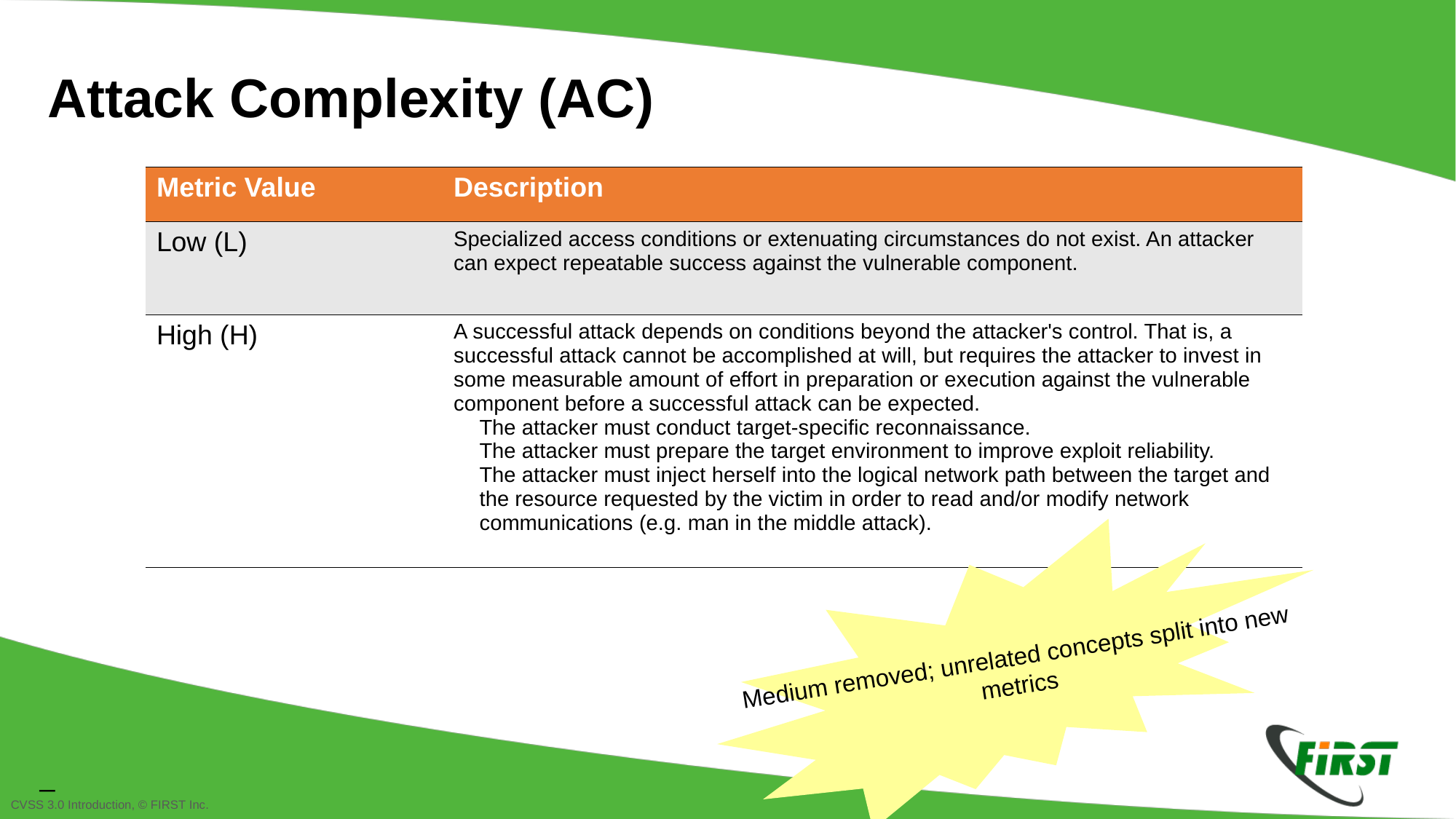

Attack Complexity (AC)
| Metric Value | Description |
| --- | --- |
| Low (L) | Specialized access conditions or extenuating circumstances do not exist. An attacker can expect repeatable success against the vulnerable component. |
| High (H) | A successful attack depends on conditions beyond the attacker's control. That is, a successful attack cannot be accomplished at will, but requires the attacker to invest in some measurable amount of effort in preparation or execution against the vulnerable component before a successful attack can be expected. The attacker must conduct target-specific reconnaissance. The attacker must prepare the target environment to improve exploit reliability. The attacker must inject herself into the logical network path between the target and the resource requested by the victim in order to read and/or modify network communications (e.g. man in the middle attack). |
Medium removed; unrelated concepts split into new metrics
_